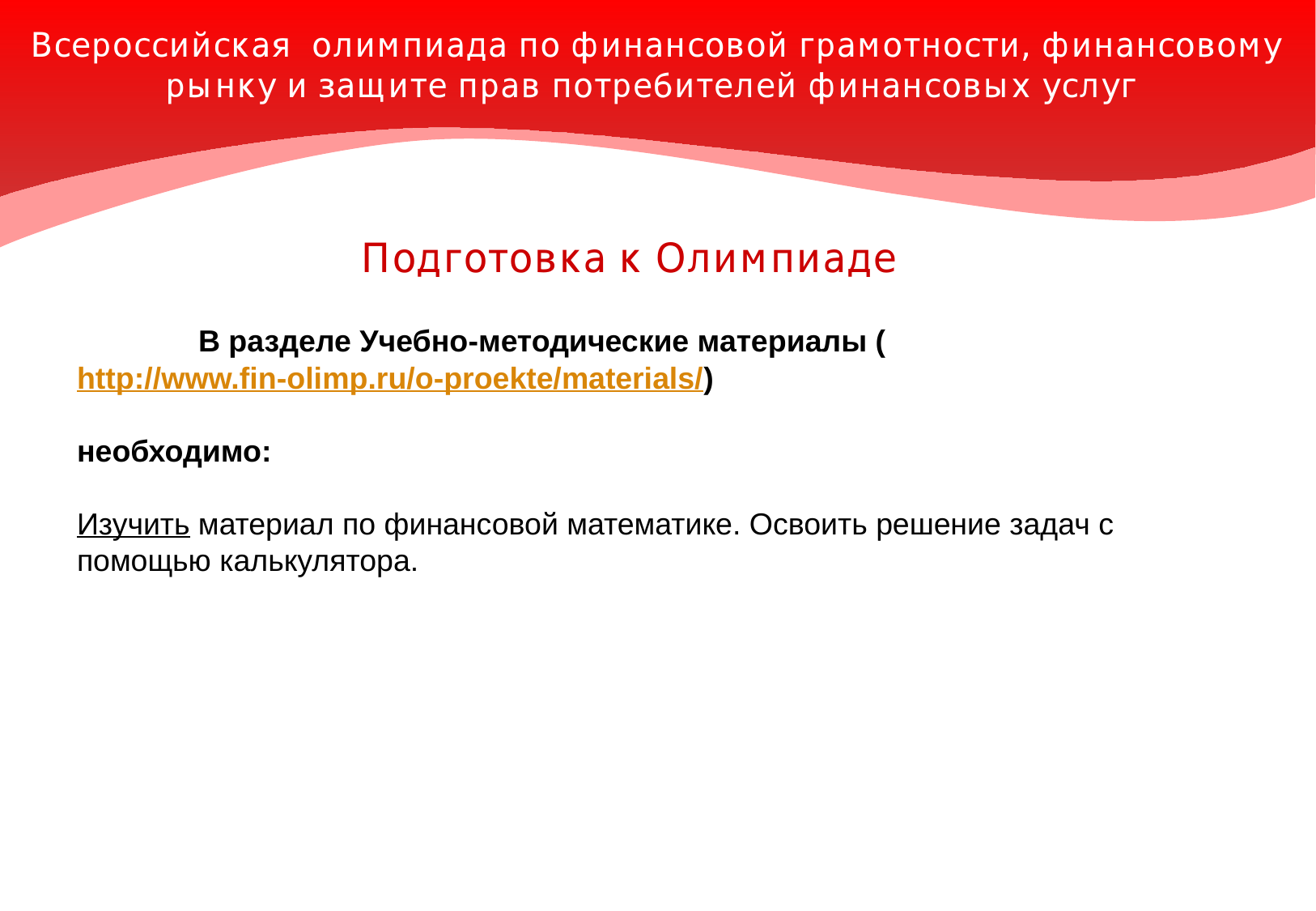

Всероссийская  олимпиада по финансовой грамотности, финансовому рынку и защите прав потребителей финансовых услуг
Подготовка к Олимпиаде
	В разделе Учебно-методические материалы (http://www.fin-olimp.ru/o-proekte/materials/)

необходимо:

Изучить материал по финансовой математике. Освоить решение задач с помощью калькулятора.